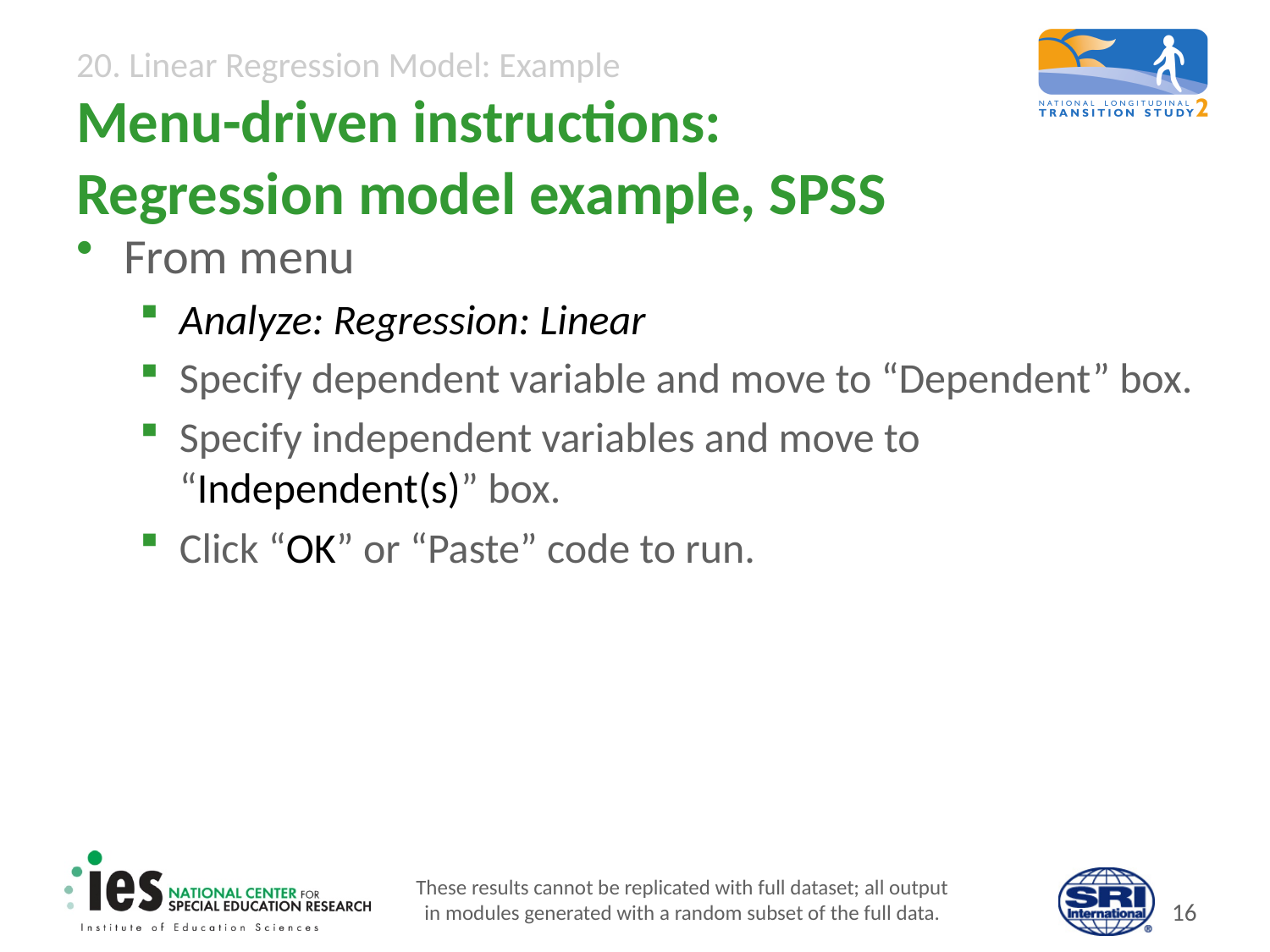

# Menu-driven instructions: Regression model example, SPSS
From menu
Analyze: Regression: Linear
Specify dependent variable and move to “Dependent” box.
Specify independent variables and move to “Independent(s)” box.
Click “OK” or “Paste” code to run.
These results cannot be replicated with full dataset; all output
in modules generated with a random subset of the full data.
16